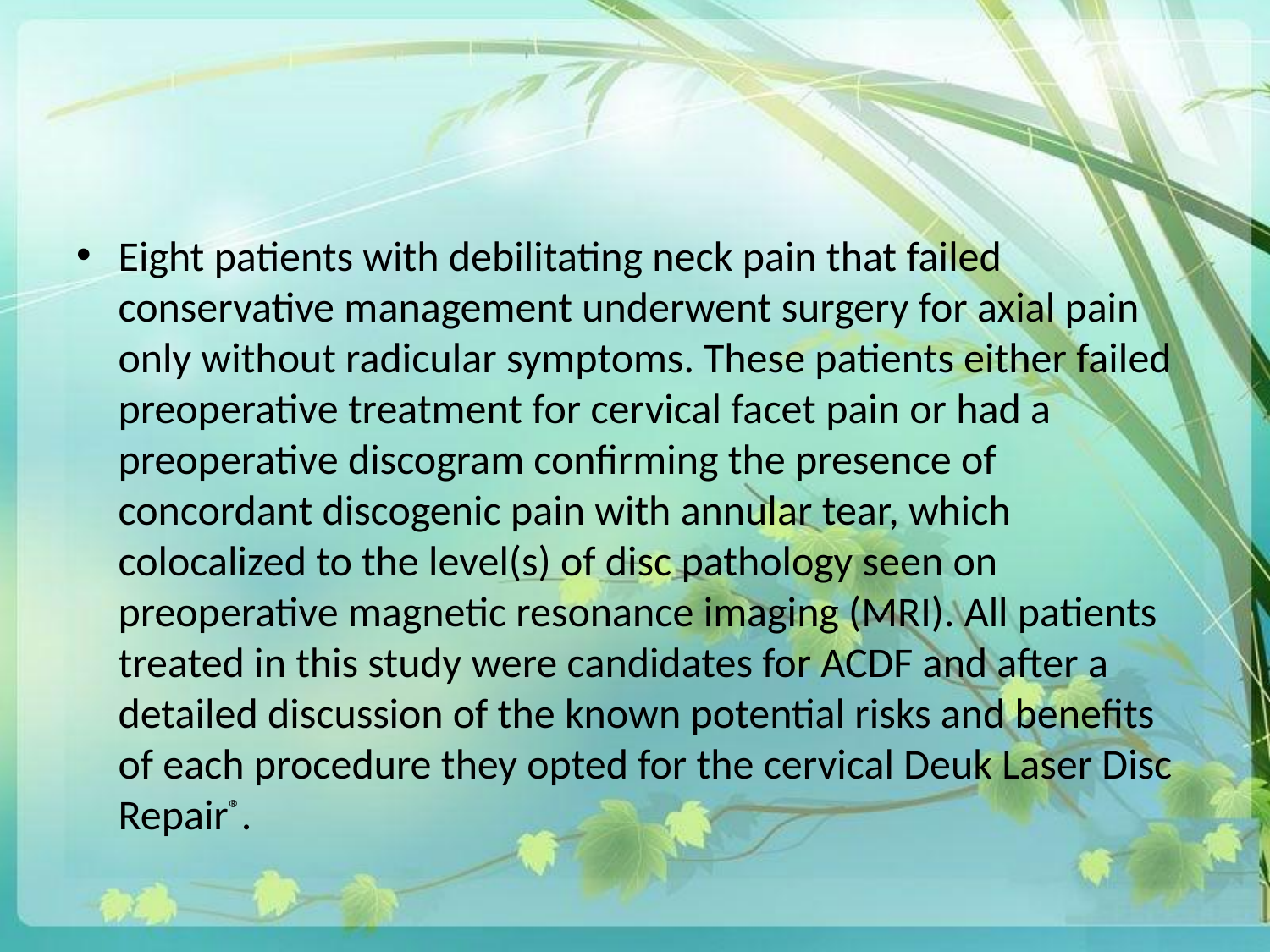

#
Eight patients with debilitating neck pain that failed conservative management underwent surgery for axial pain only without radicular symptoms. These patients either failed preoperative treatment for cervical facet pain or had a preoperative discogram confirming the presence of concordant discogenic pain with annular tear, which colocalized to the level(s) of disc pathology seen on preoperative magnetic resonance imaging (MRI). All patients treated in this study were candidates for ACDF and after a detailed discussion of the known potential risks and benefits of each procedure they opted for the cervical Deuk Laser Disc Repair®.